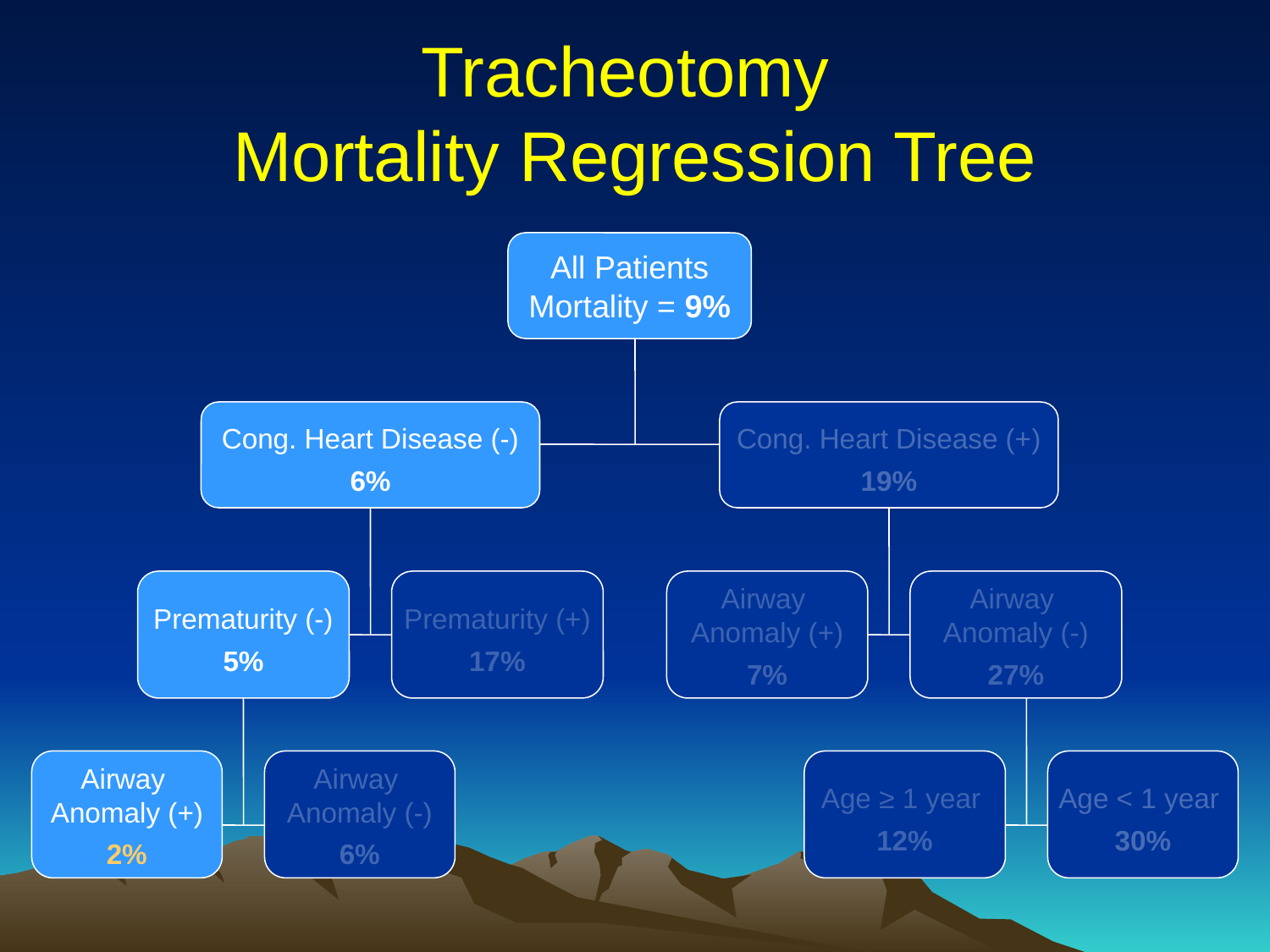

Tracheotomy
Mortality Regression Tree
All Patients
Mortality = 9%

Cong. Heart Disease (-)

6%

Cong. Heart Disease (+)

19%

Prematurity (-)

5%

Prematurity (+)

17%

Airway
Anomaly (+)

7%

Airway
Anomaly (-)

27%

Airway
Anomaly (+)

2%

Airway
Anomaly (-)

6%

Age ≥ 1 year

12%

Age < 1 year

30%